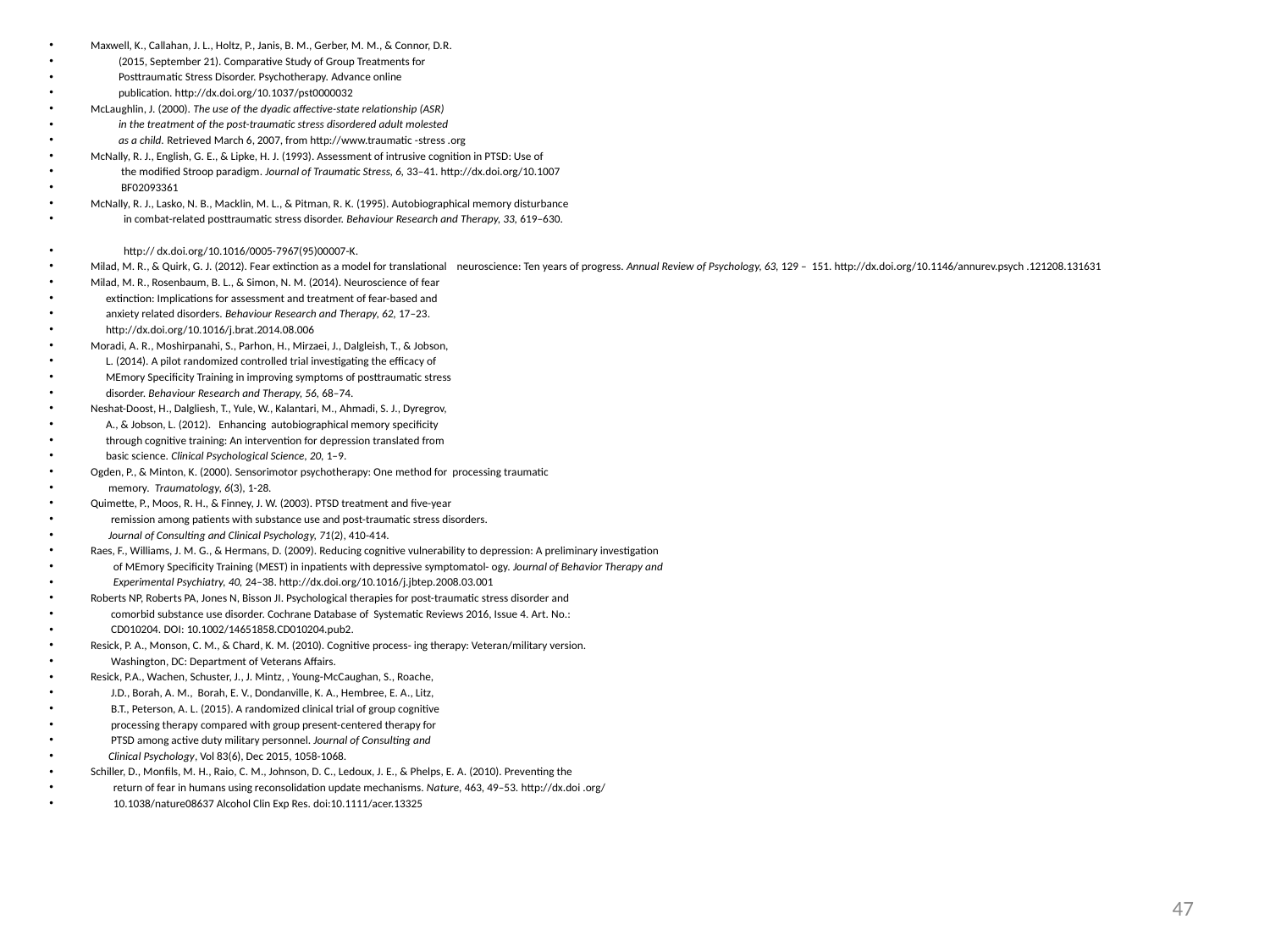

Maxwell, K., Callahan, J. L., Holtz, P., Janis, B. M., Gerber, M. M., & Connor, D.R.
           (2015, September 21). Comparative Study of Group Treatments for
           Posttraumatic Stress Disorder. Psychotherapy. Advance online
           publication. http://dx.doi.org/10.1037/pst0000032
McLaughlin, J. (2000). The use of the dyadic affective-state relationship (ASR)
           in the treatment of the post-traumatic stress disordered adult molested
           as a child. Retrieved March 6, 2007, from http://www.traumatic -stress .org
McNally, R. J., English, G. E., & Lipke, H. J. (1993). Assessment of intrusive cognition in PTSD: Use of
            the modified Stroop paradigm. Journal of Traumatic Stress, 6, 33–41. http://dx.doi.org/10.1007
            BF02093361
McNally, R. J., Lasko, N. B., Macklin, M. L., & Pitman, R. K. (1995). Autobiographical memory disturbance
             in combat-related posttraumatic stress disorder. Behaviour Research and Therapy, 33, 619–630.

             http:// dx.doi.org/10.1016/0005-7967(95)00007-K.
Milad, M. R., & Quirk, G. J. (2012). Fear extinction as a model for translational    neuroscience: Ten years of progress. Annual Review of Psychology, 63, 129 –  151. http://dx.doi.org/10.1146/annurev.psych .121208.131631
Milad, M. R., Rosenbaum, B. L., & Simon, N. M. (2014). Neuroscience of fear
      extinction: Implications for assessment and treatment of fear-based and
      anxiety related disorders. Behaviour Research and Therapy, 62, 17–23.
      http://dx.doi.org/10.1016/j.brat.2014.08.006
Moradi, A. R., Moshirpanahi, S., Parhon, H., Mirzaei, J., Dalgleish, T., & Jobson,
      L. (2014). A pilot randomized controlled trial investigating the efficacy of
      MEmory Specificity Training in improving symptoms of posttraumatic stress
      disorder. Behaviour Research and Therapy, 56, 68–74.
Neshat-Doost, H., Dalgliesh, T., Yule, W., Kalantari, M., Ahmadi, S. J., Dyregrov,
      A., & Jobson, L. (2012).   Enhancing  autobiographical memory specificity
      through cognitive training: An intervention for depression translated from
      basic science. Clinical Psychological Science, 20, 1–9.
Ogden, P., & Minton, K. (2000). Sensorimotor psychotherapy: One method for  processing traumatic
       memory.  Traumatology, 6(3), 1-28.
Quimette, P., Moos, R. H., & Finney, J. W. (2003). PTSD treatment and five-year
        remission among patients with substance use and post-traumatic stress disorders.
       Journal of Consulting and Clinical Psychology, 71(2), 410-414.
Raes, F., Williams, J. M. G., & Hermans, D. (2009). Reducing cognitive vulnerability to depression: A preliminary investigation
         of MEmory Specificity Training (MEST) in inpatients with depressive symptomatol- ogy. Journal of Behavior Therapy and
         Experimental Psychiatry, 40, 24–38. http://dx.doi.org/10.1016/j.jbtep.2008.03.001
Roberts NP, Roberts PA, Jones N, Bisson JI. Psychological therapies for post-traumatic stress disorder and
        comorbid substance use disorder. Cochrane Database of  Systematic Reviews 2016, Issue 4. Art. No.:
        CD010204. DOI: 10.1002/14651858.CD010204.pub2.
Resick, P. A., Monson, C. M., & Chard, K. M. (2010). Cognitive process- ing therapy: Veteran/military version.
        Washington, DC: Department of Veterans Affairs.
Resick, P.A., Wachen, Schuster, J., J. Mintz, , Young-McCaughan, S., Roache,
        J.D., Borah, A. M.,  Borah, E. V., Dondanville, K. A., Hembree, E. A., Litz,
        B.T., Peterson, A. L. (2015). A randomized clinical trial of group cognitive
        processing therapy compared with group present-centered therapy for
        PTSD among active duty military personnel. Journal of Consulting and
       Clinical Psychology, Vol 83(6), Dec 2015, 1058-1068.
Schiller, D., Monfils, M. H., Raio, C. M., Johnson, D. C., Ledoux, J. E., & Phelps, E. A. (2010). Preventing the
         return of fear in humans using reconsolidation update mechanisms. Nature, 463, 49–53. http://dx.doi .org/
         10.1038/nature08637 Alcohol Clin Exp Res. doi:10.1111/acer.13325
47